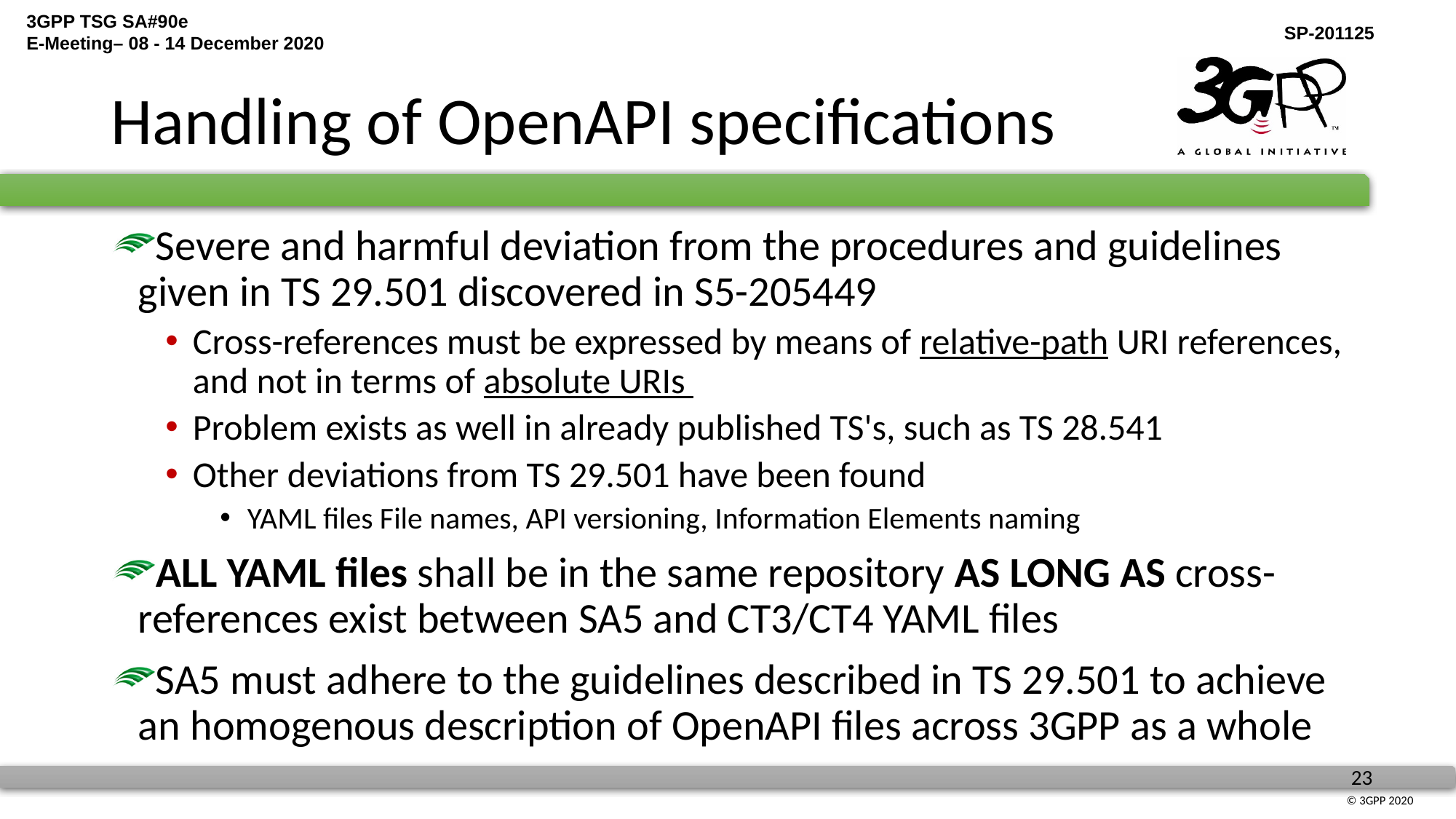

# Handling of OpenAPI specifications
Severe and harmful deviation from the procedures and guidelines given in TS 29.501 discovered in S5-205449
Cross-references must be expressed by means of relative-path URI references, and not in terms of absolute URIs
Problem exists as well in already published TS's, such as TS 28.541
Other deviations from TS 29.501 have been found
YAML files File names, API versioning, Information Elements naming
ALL YAML files shall be in the same repository AS LONG AS cross-references exist between SA5 and CT3/CT4 YAML files
SA5 must adhere to the guidelines described in TS 29.501 to achieve an homogenous description of OpenAPI files across 3GPP as a whole